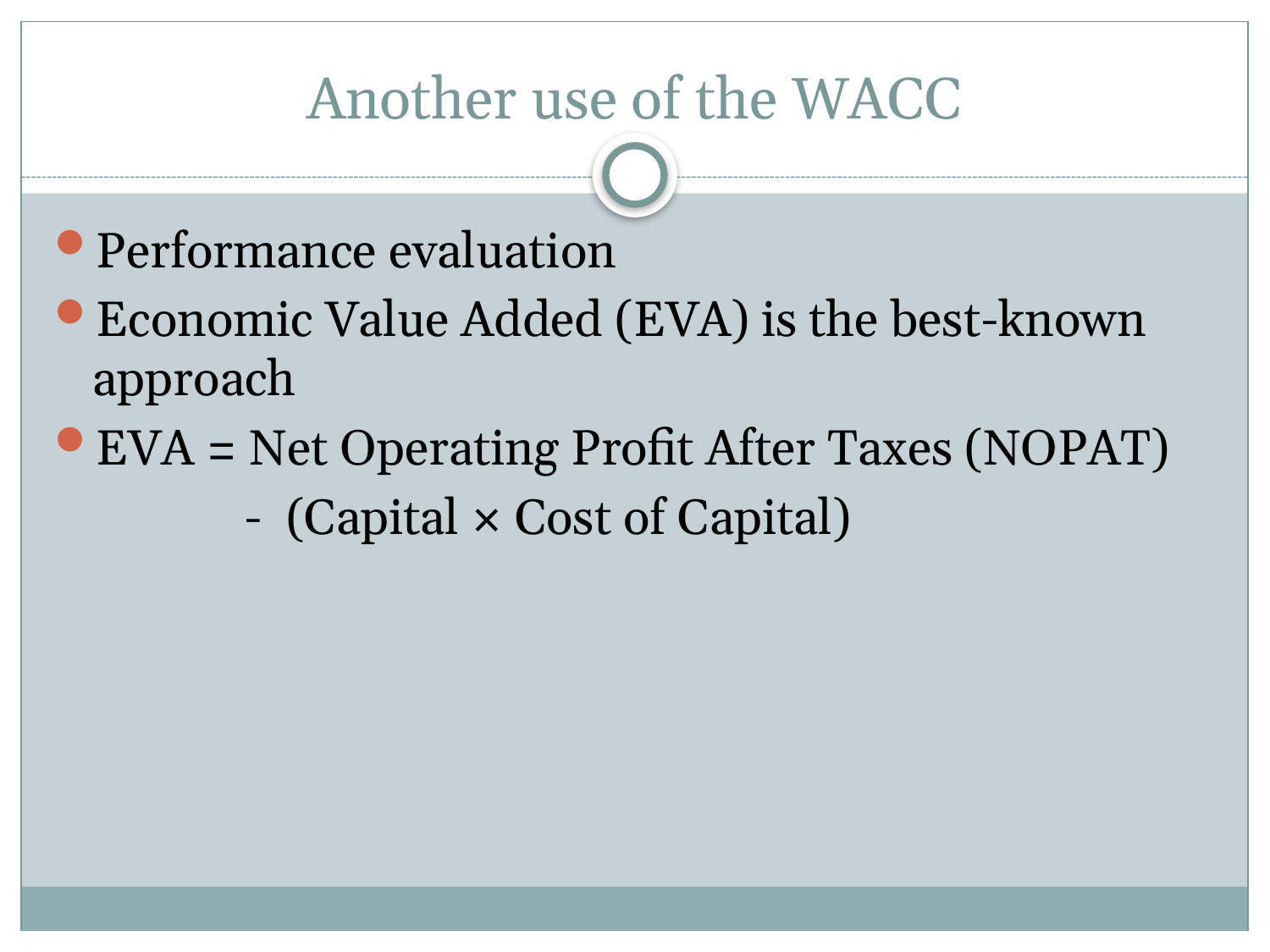

# Another use of the WACC
Performance evaluation
Economic Value Added (EVA) is the best-known approach
EVA = Net Operating Profit After Taxes (NOPAT)
                -  (Capital × Cost of Capital)